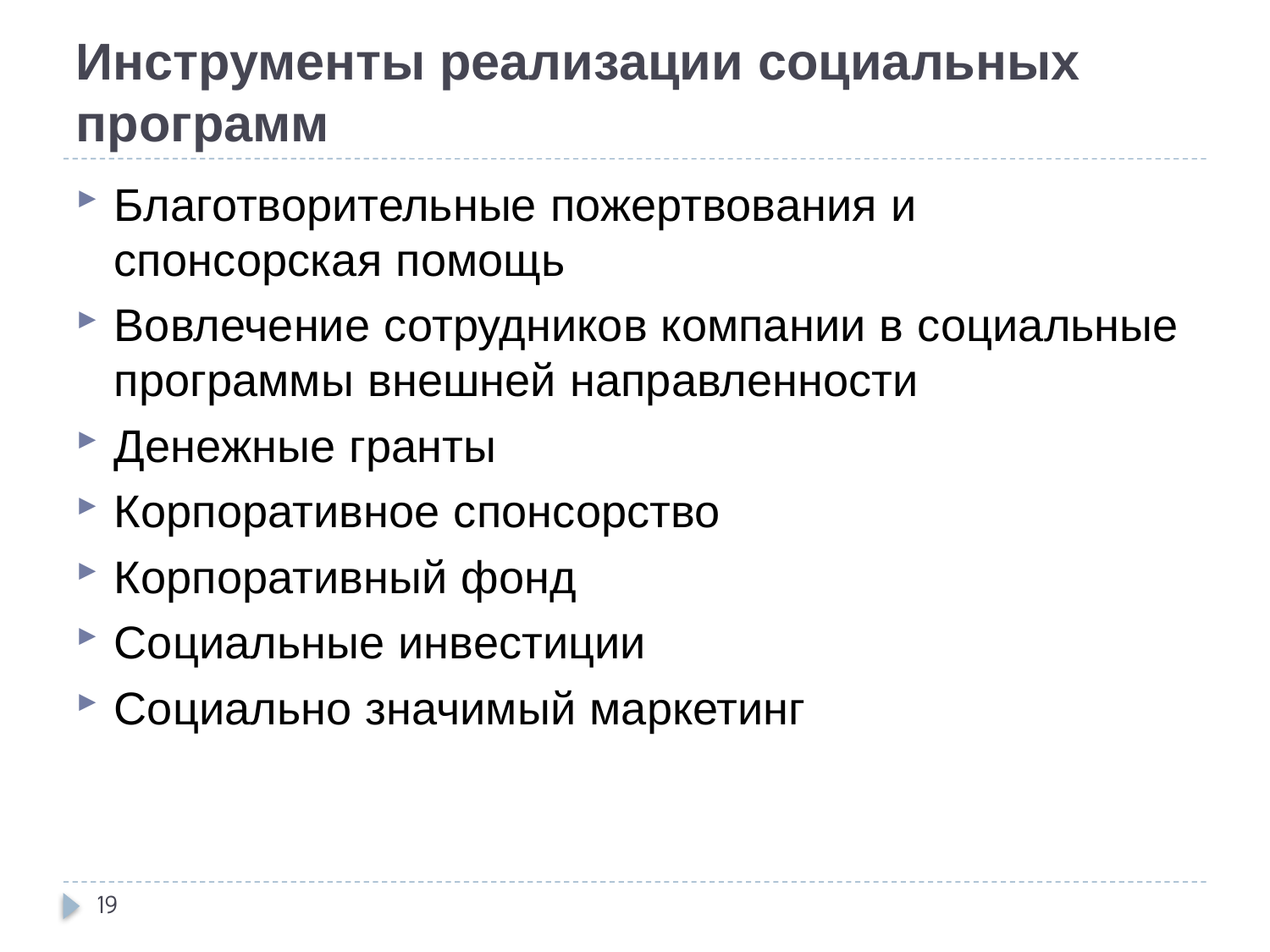

# Инструменты реализации социальных программ
Благотворительные пожертвования и спонсорская помощь
Вовлечение сотрудников компании в социальные программы внешней направленности
Денежные гранты
Корпоративное спонсорство
Корпоративный фонд
Социальные инвестиции
Социально значимый маркетинг
19